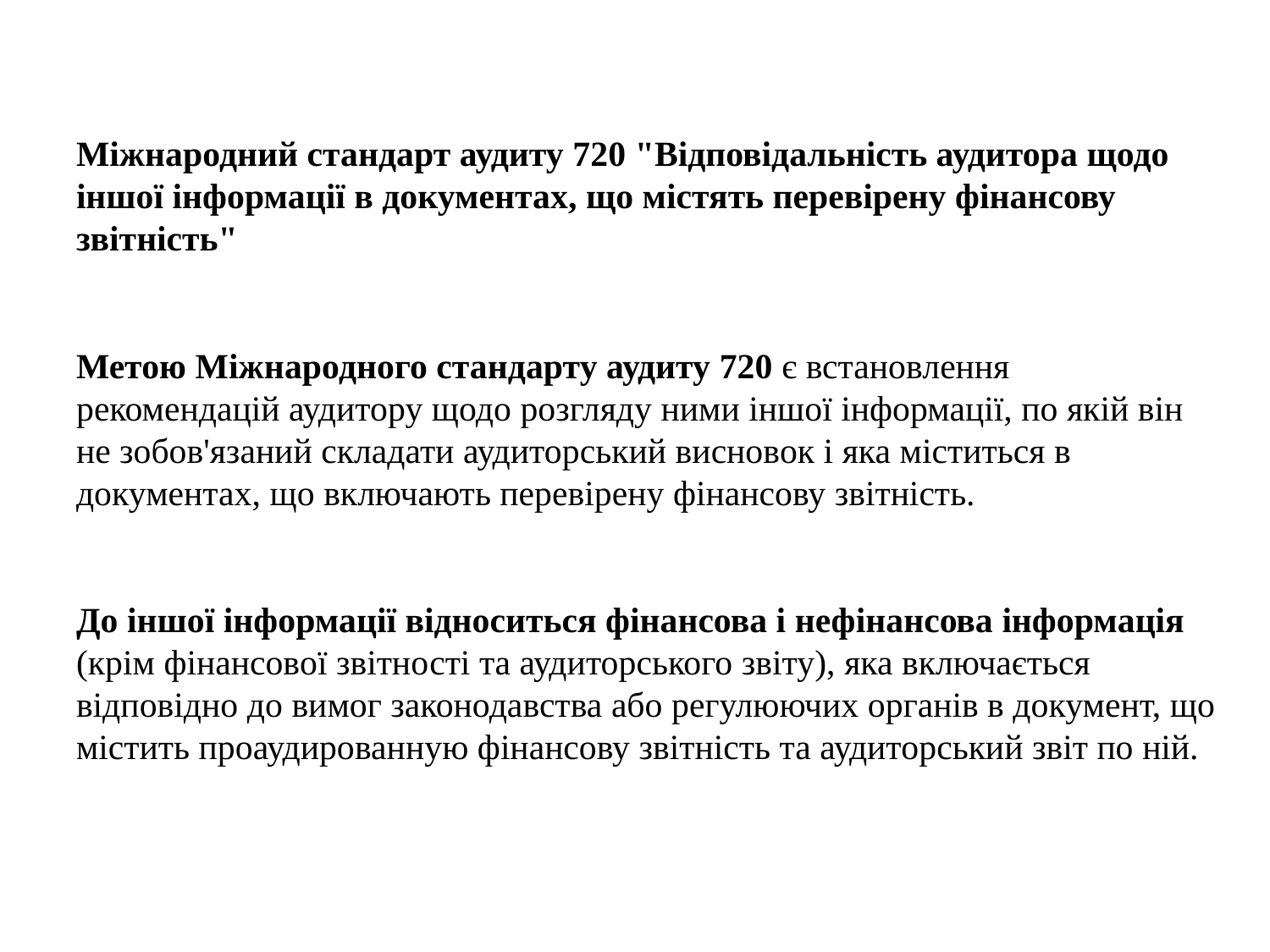

Міжнародний стандарт аудиту 720 "Відповідальність аудитора щодо іншої інформації в документах, що містять перевірену фінансову звітність"
Метою Міжнародного стандарту аудиту 720 є встановлення рекомендацій аудитору щодо розгляду ними іншої інформації, по якій він не зобов'язаний складати аудиторський висновок і яка міститься в документах, що включають перевірену фінансову звітність.
До іншої інформації відноситься фінансова і нефінансова інформація (крім фінансової звітності та аудиторського звіту), яка включається відповідно до вимог законодавства або регулюючих органів в документ, що містить проаудированную фінансову звітність та аудиторський звіт по ній.